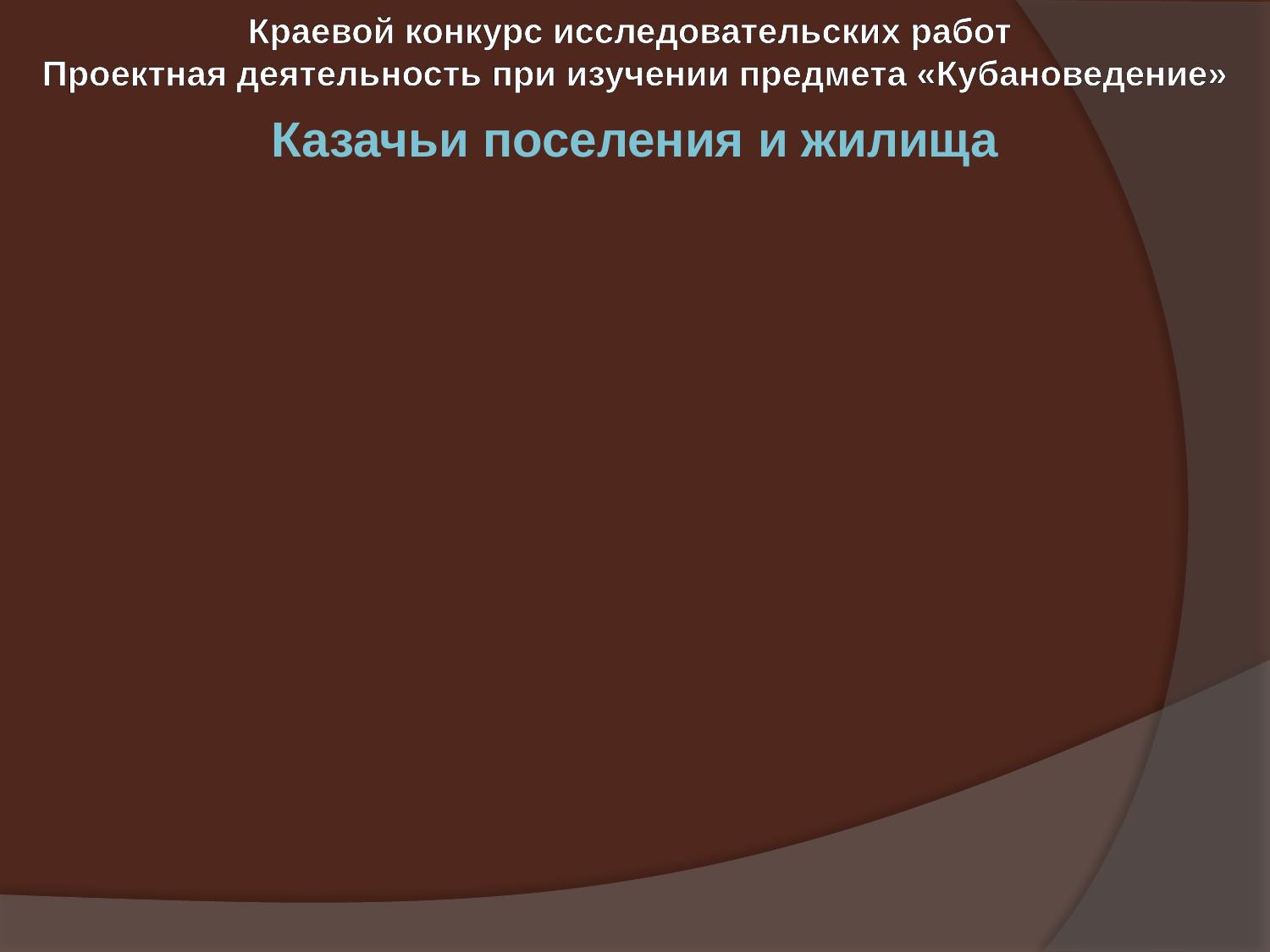

Краевой конкурс исследовательских работ
Проектная деятельность при изучении предмета «Кубановедение»
Казачьи поселения и жилища